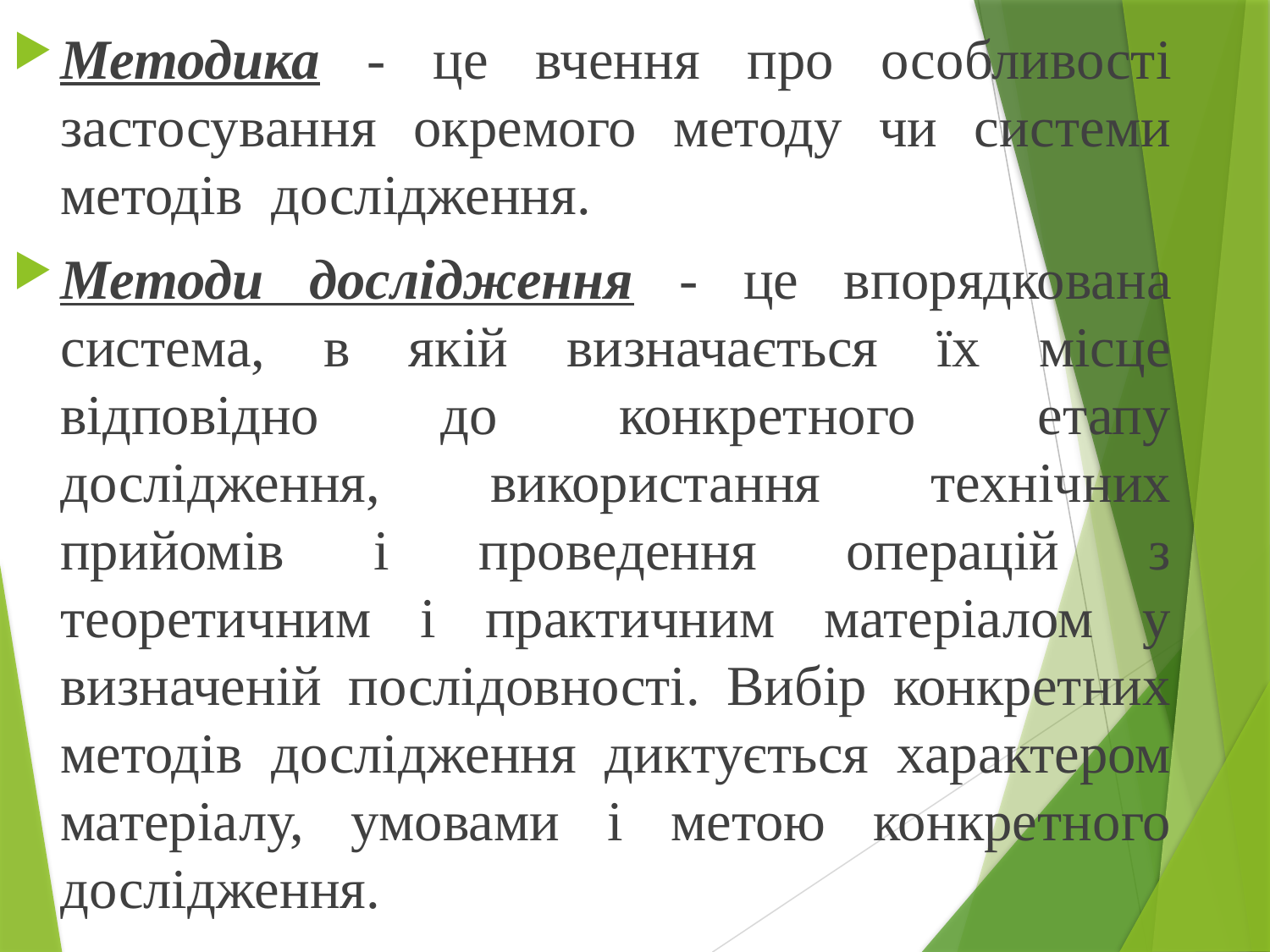

Методика - це вчення про особливості застосування окремого методу чи системи методів  дослідження.
Методи дослідження - це впорядкована система, в якій визначається їх місце відповідно до конкретного етапу дослідження, використання технічних прийомів і проведення операцій з теоретичним і практичним матеріалом у визначеній послідовності. Вибір конкретних методів дослідження диктується характером матеріалу, умовами і метою конкретного дослідження.